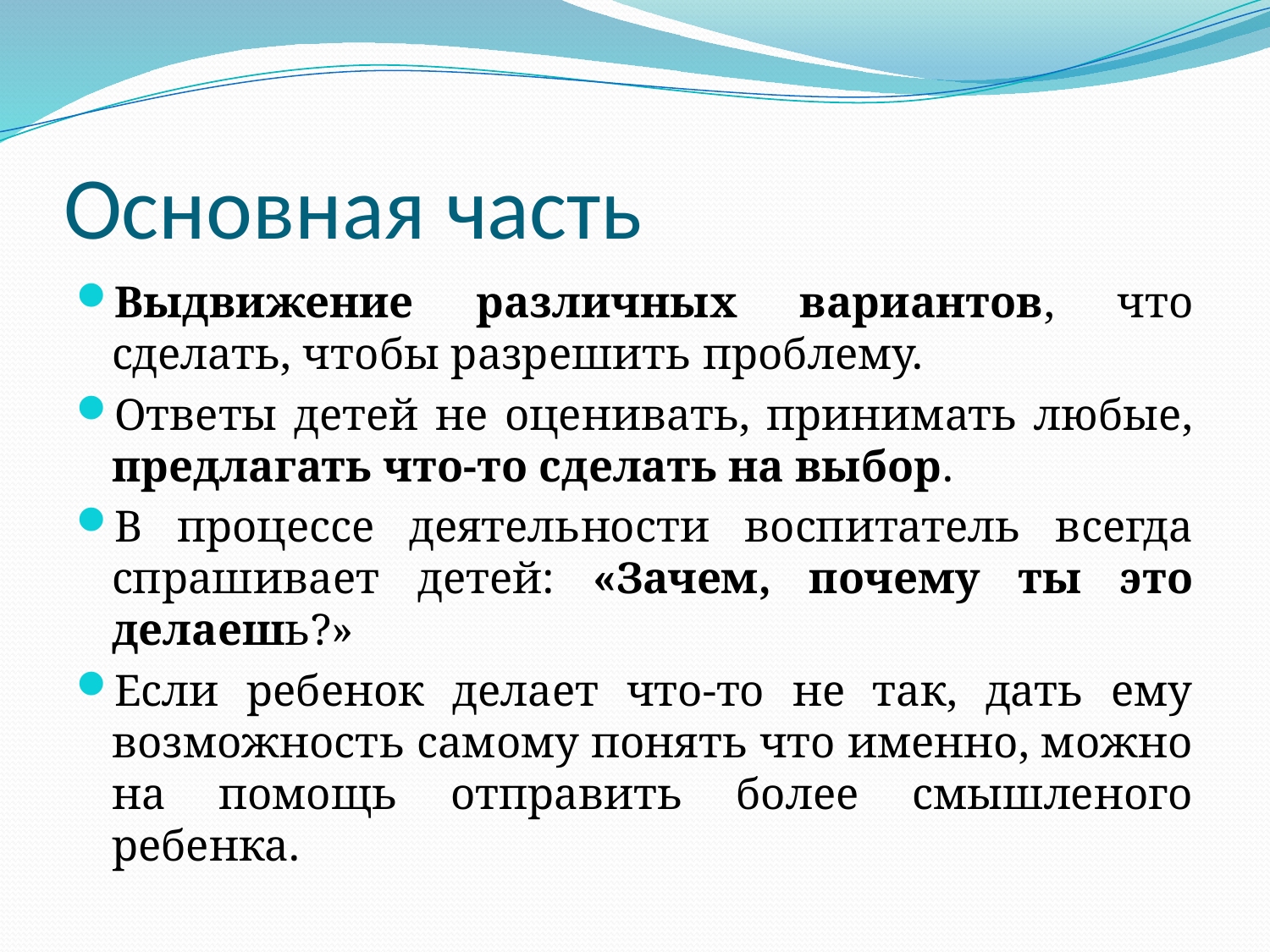

# Основная часть
Выдвижение различных вариантов, что сделать, чтобы разрешить проблему.
Ответы детей не оценивать, принимать любые, предлагать что-то сделать на выбор.
В процессе деятельности воспитатель всегда спрашивает детей: «Зачем, почему ты это делаешь?»
Если ребенок делает что-то не так, дать ему возможность самому понять что именно, можно на помощь отправить более смышленого ребенка.